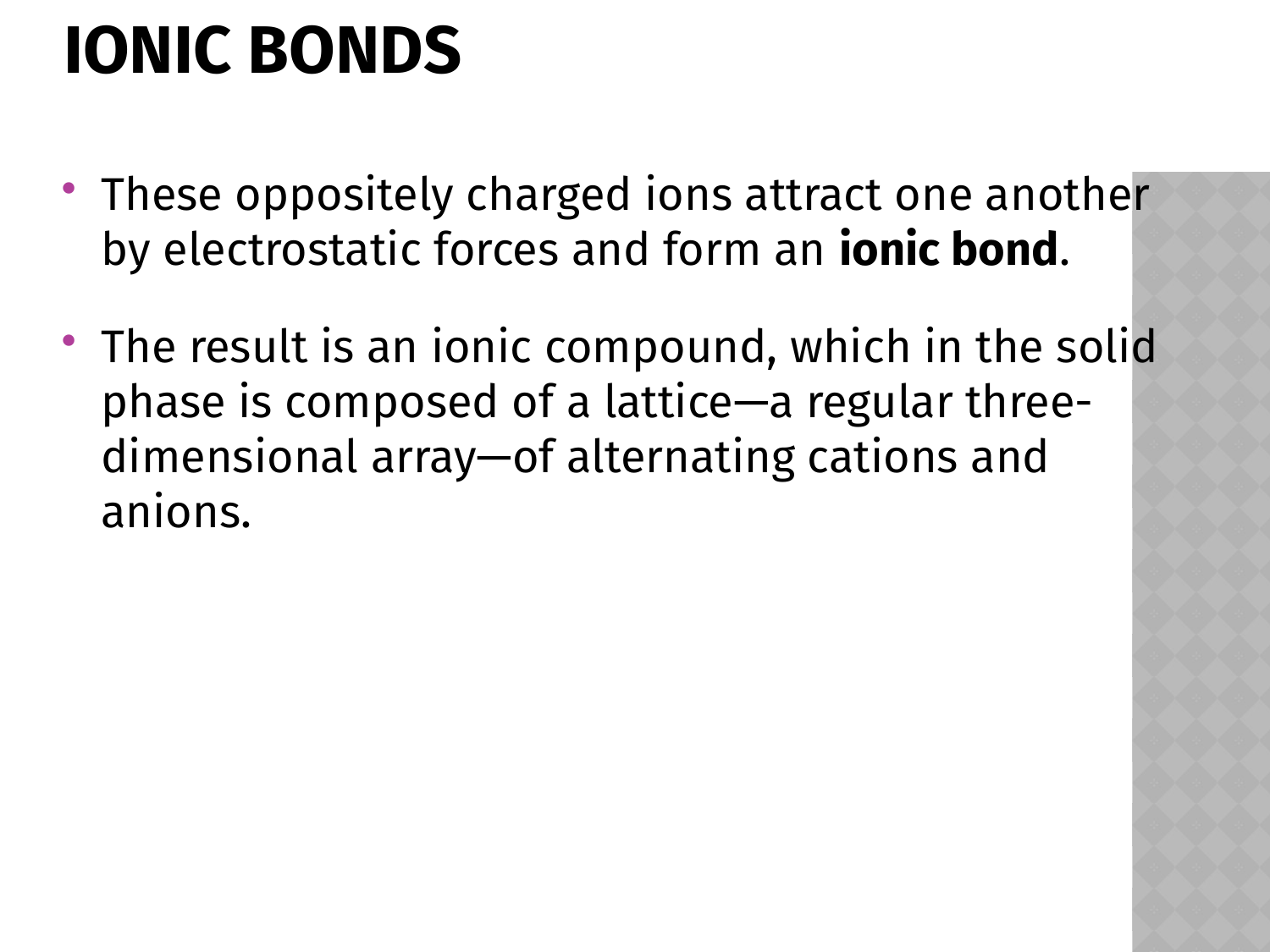

# Ionic Bonds
These oppositely charged ions attract one another by electrostatic forces and form an ionic bond.

The result is an ionic compound, which in the solid phase is composed of a lattice—a regular three-dimensional array—of alternating cations and anions.